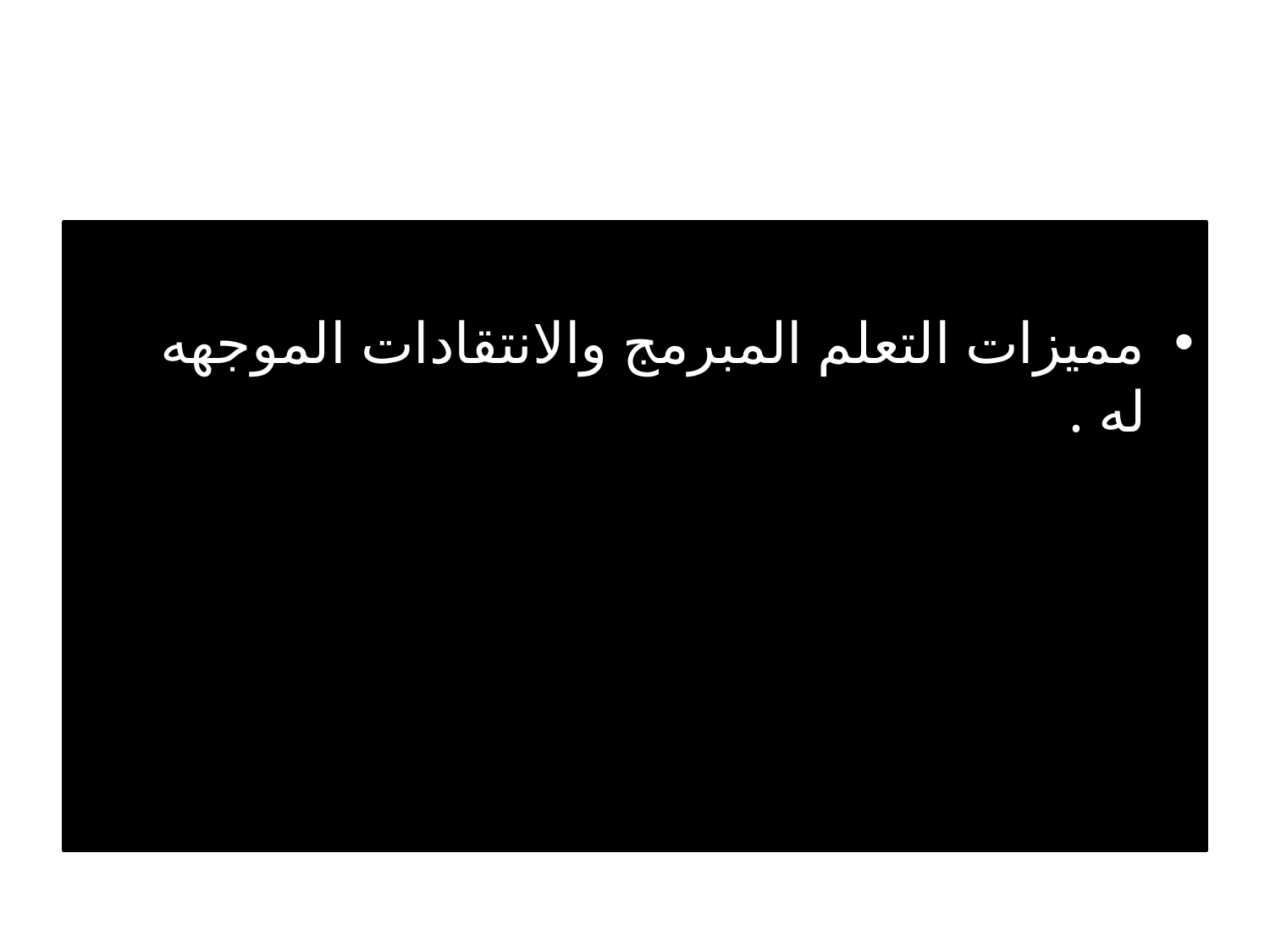

مميزات التعلم المبرمج والانتقادات الموجهه له .